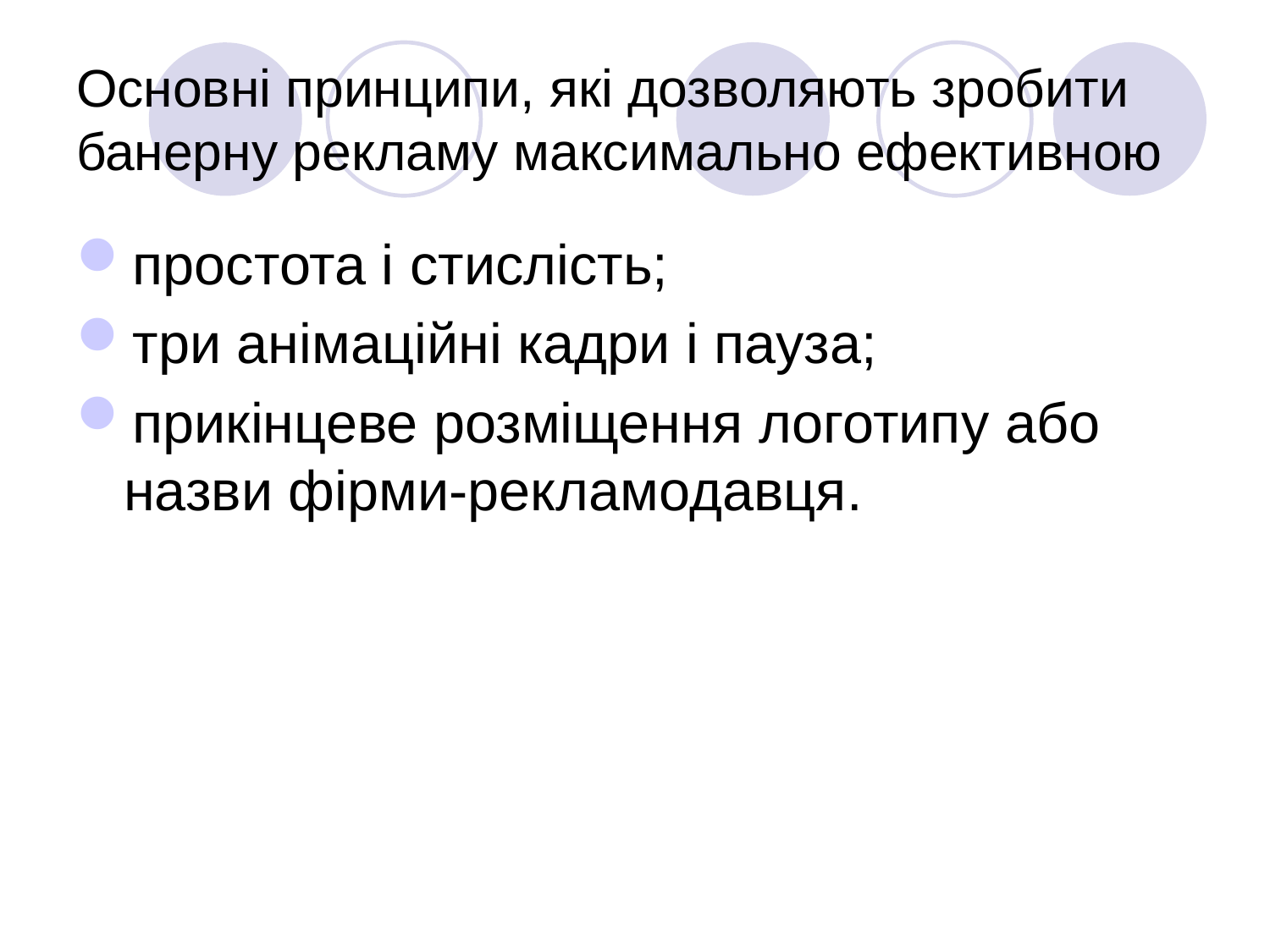

# Основні принципи, які дозволяють зробити банерну рекламу максимально ефективною
простота і стислість;
три анімаційні кадри і пауза;
прикінцеве розміщення логотипу або назви фірми-рекламодавця.